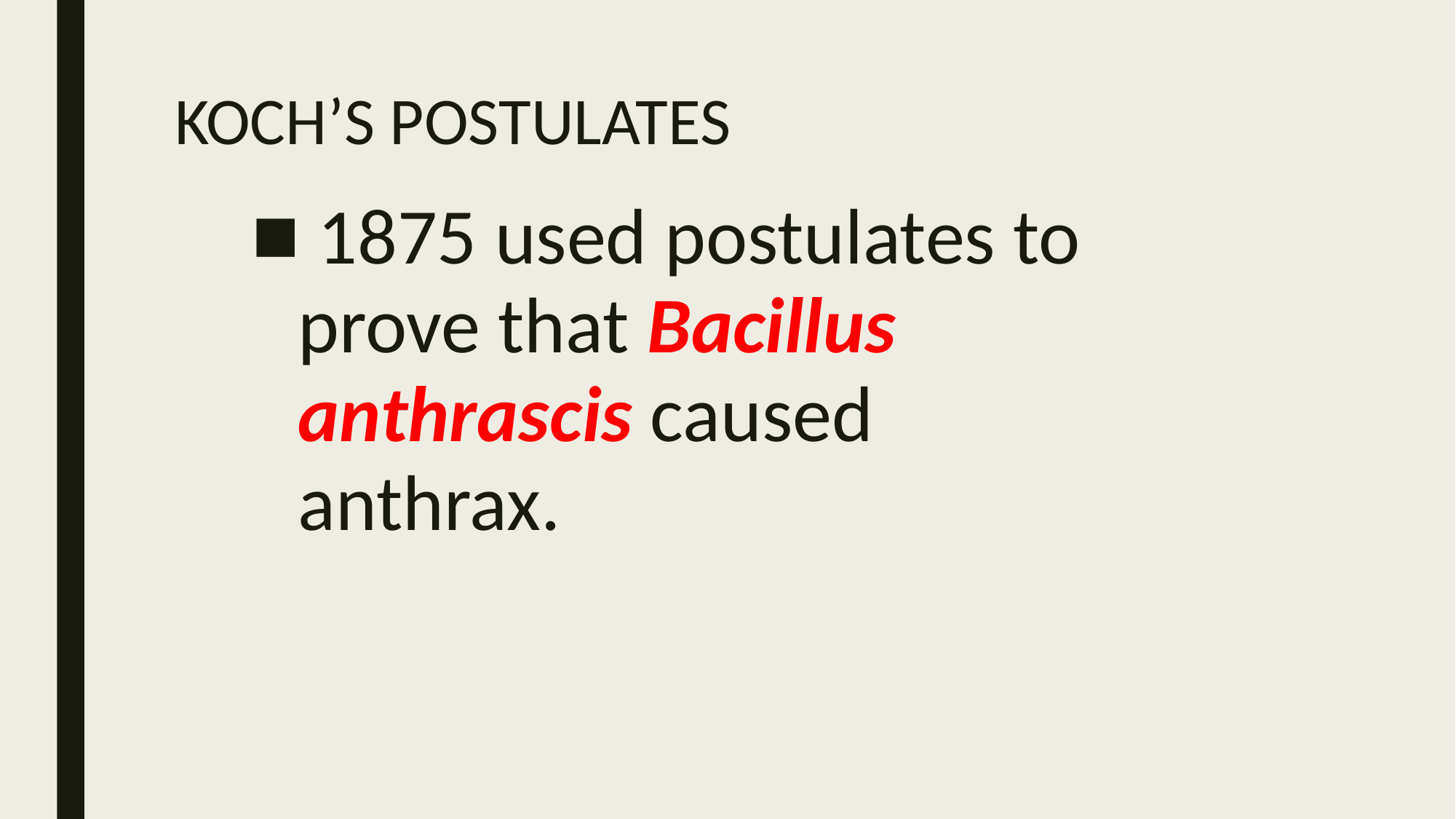

# KOCH’S POSTULATES
 1875 used postulates to prove that Bacillus anthrascis caused anthrax.